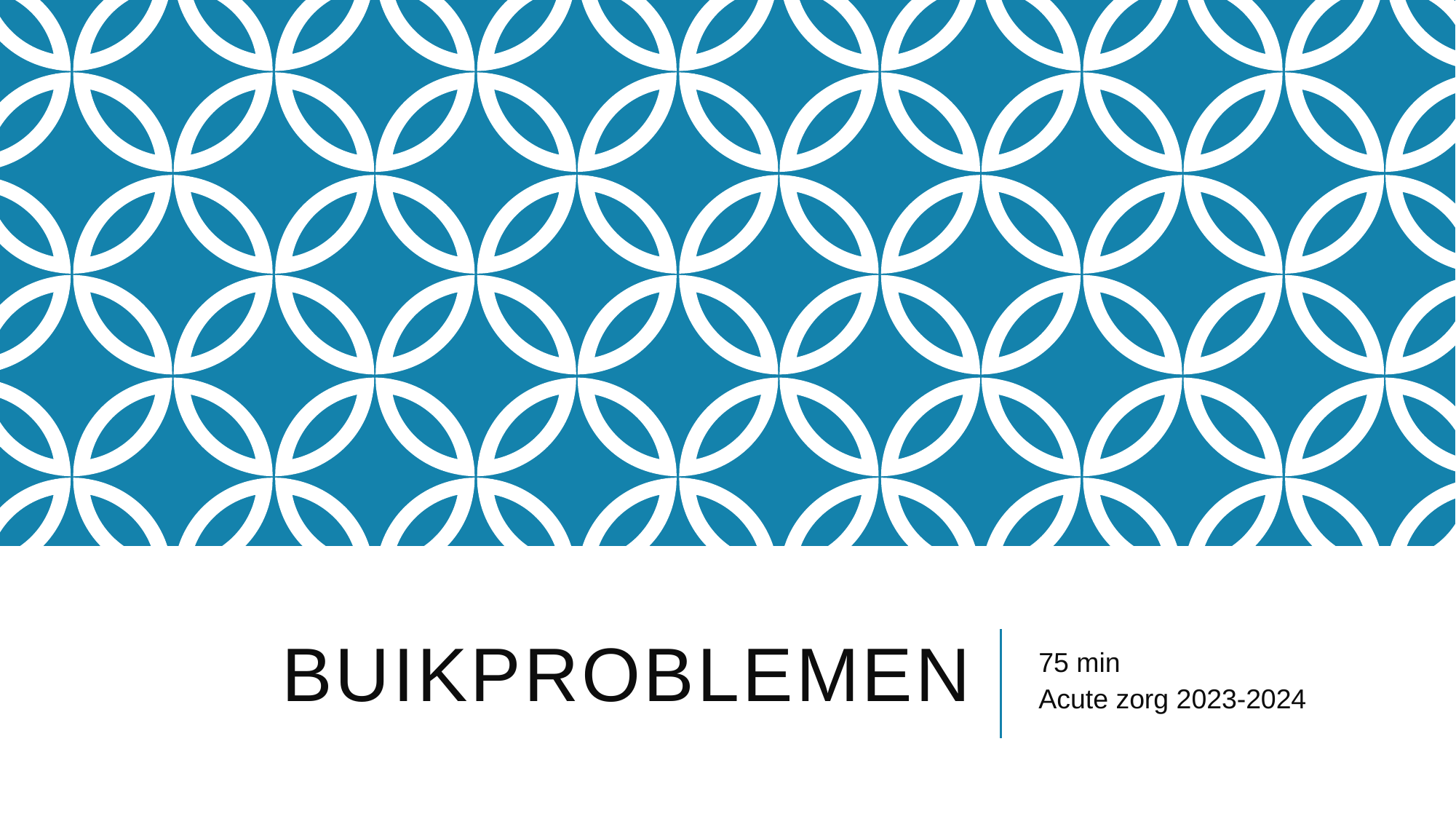

# buikproblemen
75 min
Acute zorg 2023-2024